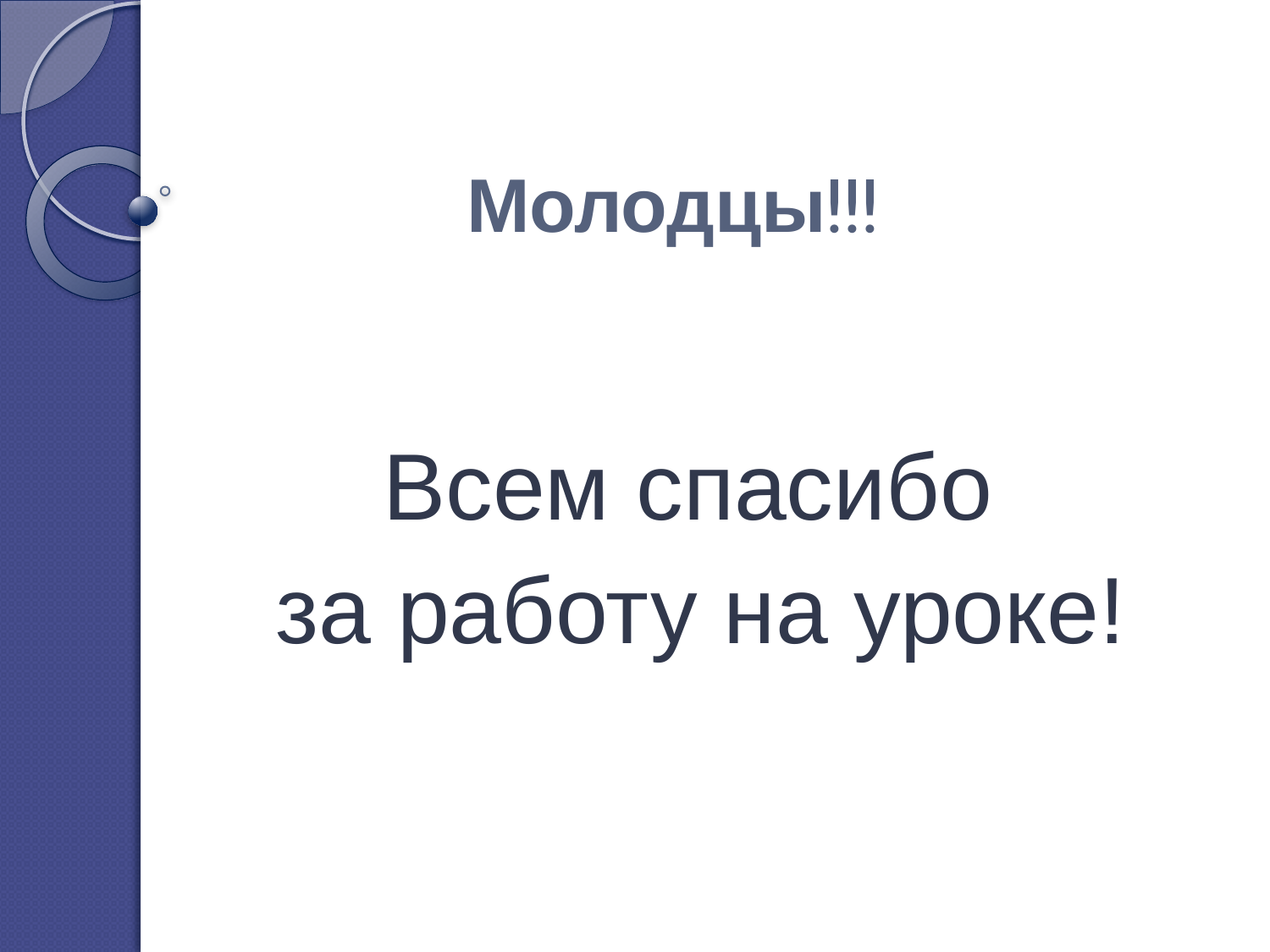

# Молодцы!!!
Всем спасибо
за работу на уроке!